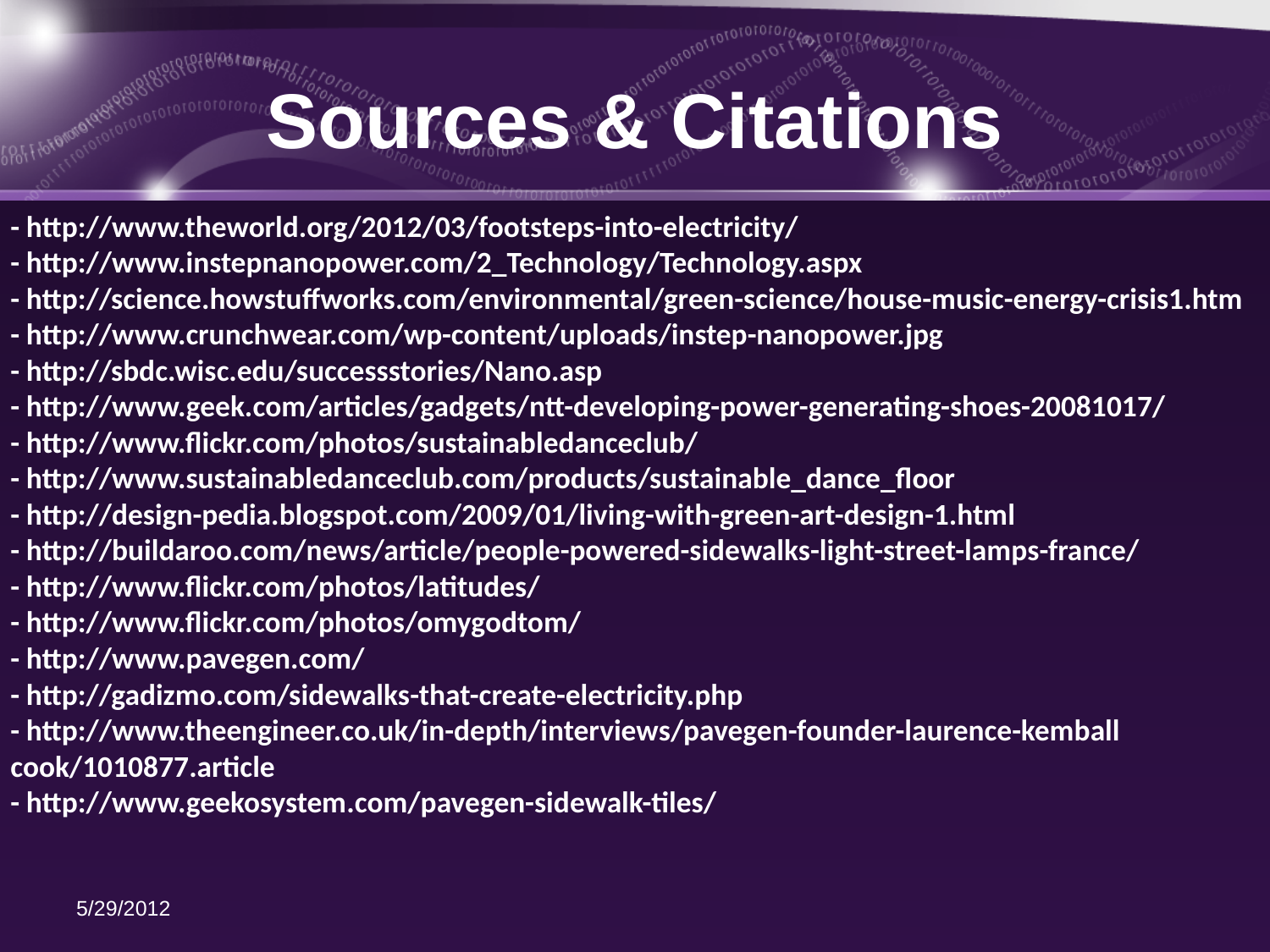

# Sources & Citations
- http://www.theworld.org/2012/03/footsteps-into-electricity/
- http://www.instepnanopower.com/2_Technology/Technology.aspx
- http://science.howstuffworks.com/environmental/green-science/house-music-energy-crisis1.htm
- http://www.crunchwear.com/wp-content/uploads/instep-nanopower.jpg
- http://sbdc.wisc.edu/successstories/Nano.asp
- http://www.geek.com/articles/gadgets/ntt-developing-power-generating-shoes-20081017/
- http://www.flickr.com/photos/sustainabledanceclub/
- http://www.sustainabledanceclub.com/products/sustainable_dance_floor
- http://design-pedia.blogspot.com/2009/01/living-with-green-art-design-1.html
- http://buildaroo.com/news/article/people-powered-sidewalks-light-street-lamps-france/
- http://www.flickr.com/photos/latitudes/
- http://www.flickr.com/photos/omygodtom/
- http://www.pavegen.com/
- http://gadizmo.com/sidewalks-that-create-electricity.php
- http://www.theengineer.co.uk/in-depth/interviews/pavegen-founder-laurence-kemball cook/1010877.article
- http://www.geekosystem.com/pavegen-sidewalk-tiles/

5/29/2012
Walking and Energy - JAPRI Inc.
12